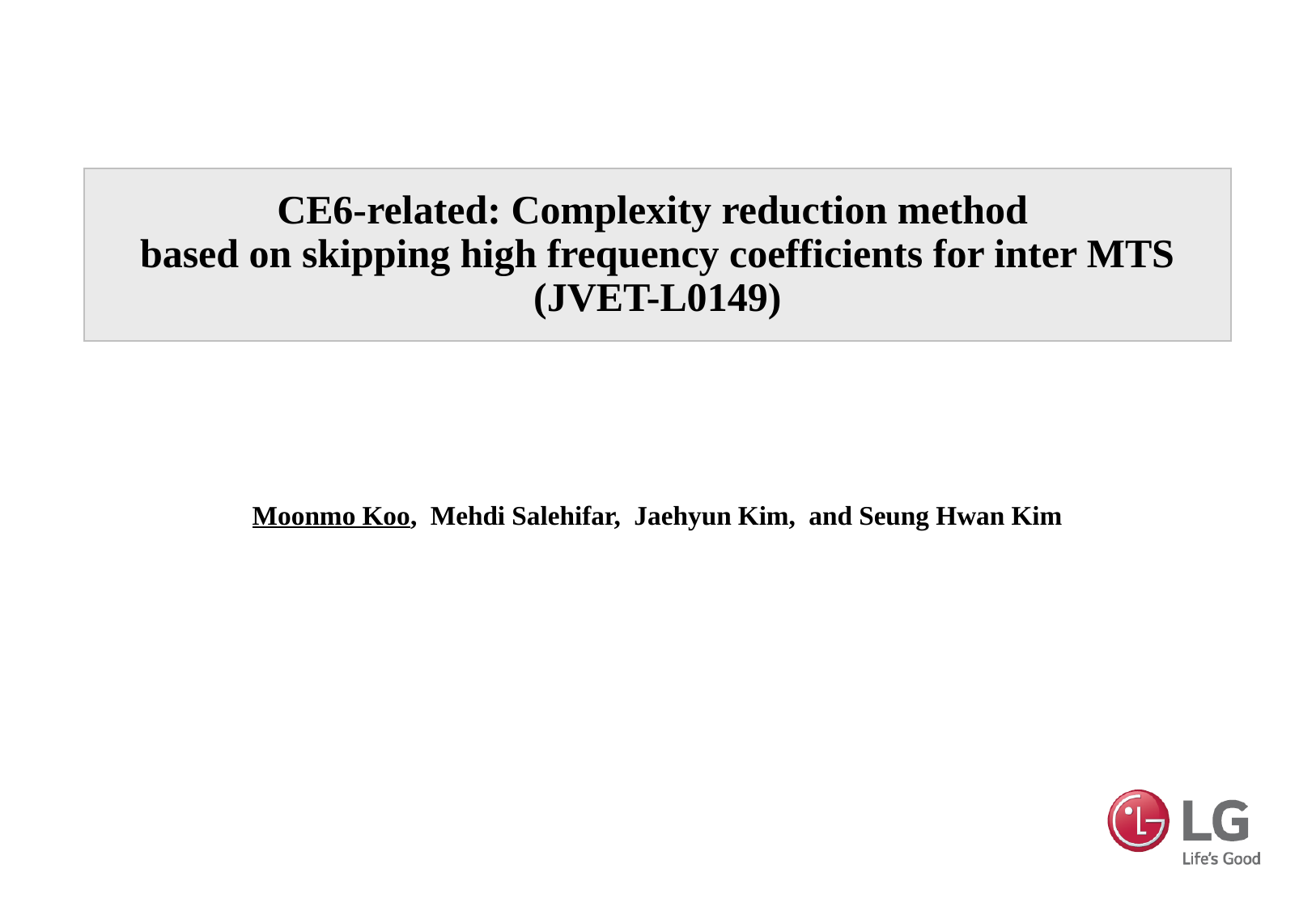

# CE6-related: Complexity reduction method based on skipping high frequency coefficients for inter MTS (JVET-L0149)
Moonmo Koo,  Mehdi Salehifar,  Jaehyun Kim,  and Seung Hwan Kim